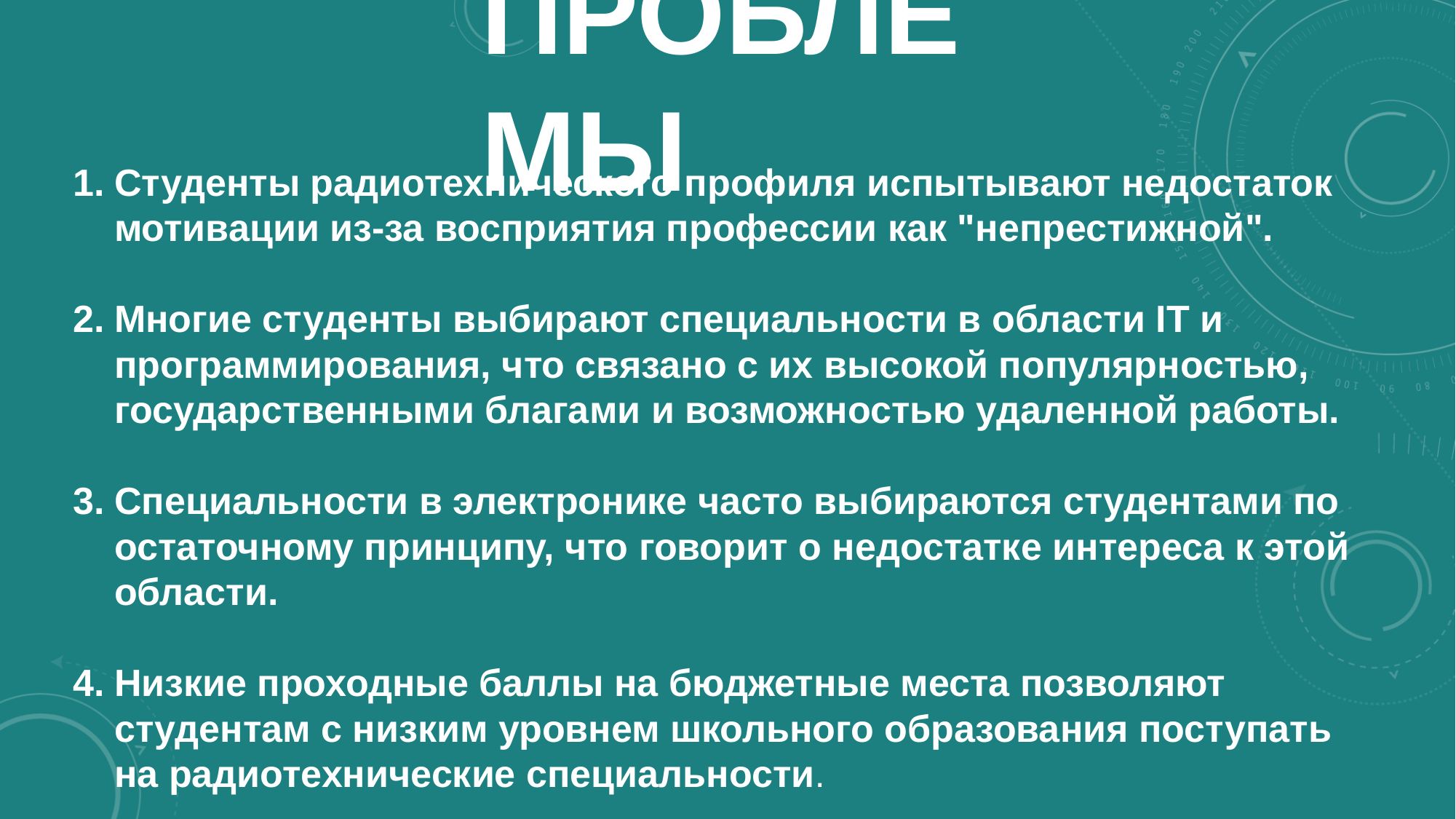

# Проблемы
Студенты радиотехнического профиля испытывают недостаток мотивации из-за восприятия профессии как "непрестижной".

Многие студенты выбирают специальности в области IT и программирования, что связано с их высокой популярностью, государственными благами и возможностью удаленной работы.

Специальности в электронике часто выбираются студентами по остаточному принципу, что говорит о недостатке интереса к этой области.

Низкие проходные баллы на бюджетные места позволяют студентам с низким уровнем школьного образования поступать на радиотехнические специальности.